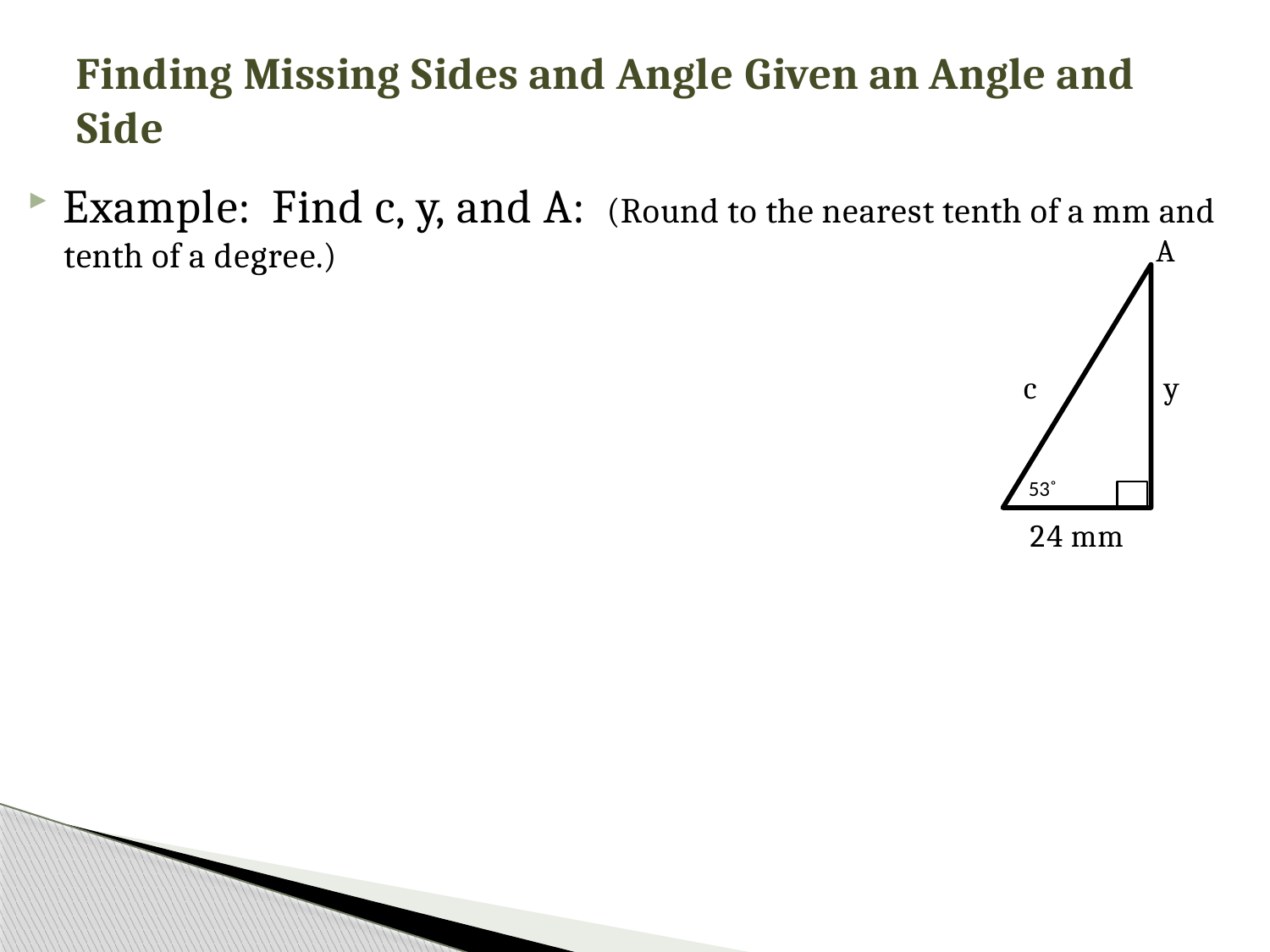

# Finding Missing Sides and Angle Given an Angle and Side
Example:  Find c, y, and A:  (Round to the nearest tenth of a mm and tenth of a degree.)
A

c
y
53˚

24 mm